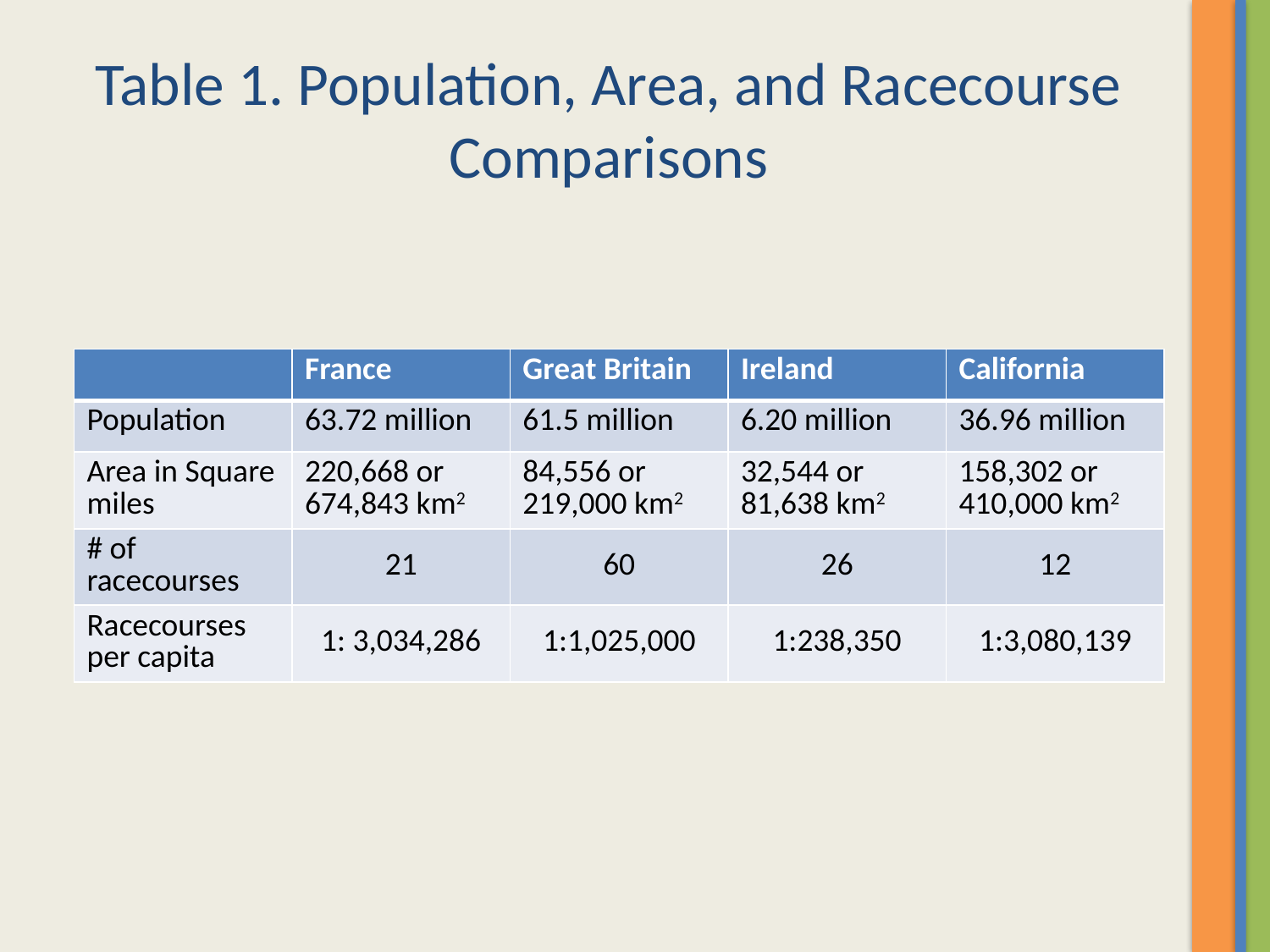

# Table 1. Population, Area, and Racecourse Comparisons
|  | France | Great Britain | Ireland | California |
| --- | --- | --- | --- | --- |
| Population | 63.72 million | 61.5 million | 6.20 million | 36.96 million |
| Area in Square miles | 220,668 or 674,843 km2 | 84,556 or 219,000 km2 | 32,544 or 81,638 km2 | 158,302 or 410,000 km2 |
| # of racecourses | 21 | 60 | 26 | 12 |
| Racecourses per capita | 1: 3,034,286 | 1:1,025,000 | 1:238,350 | 1:3,080,139 |